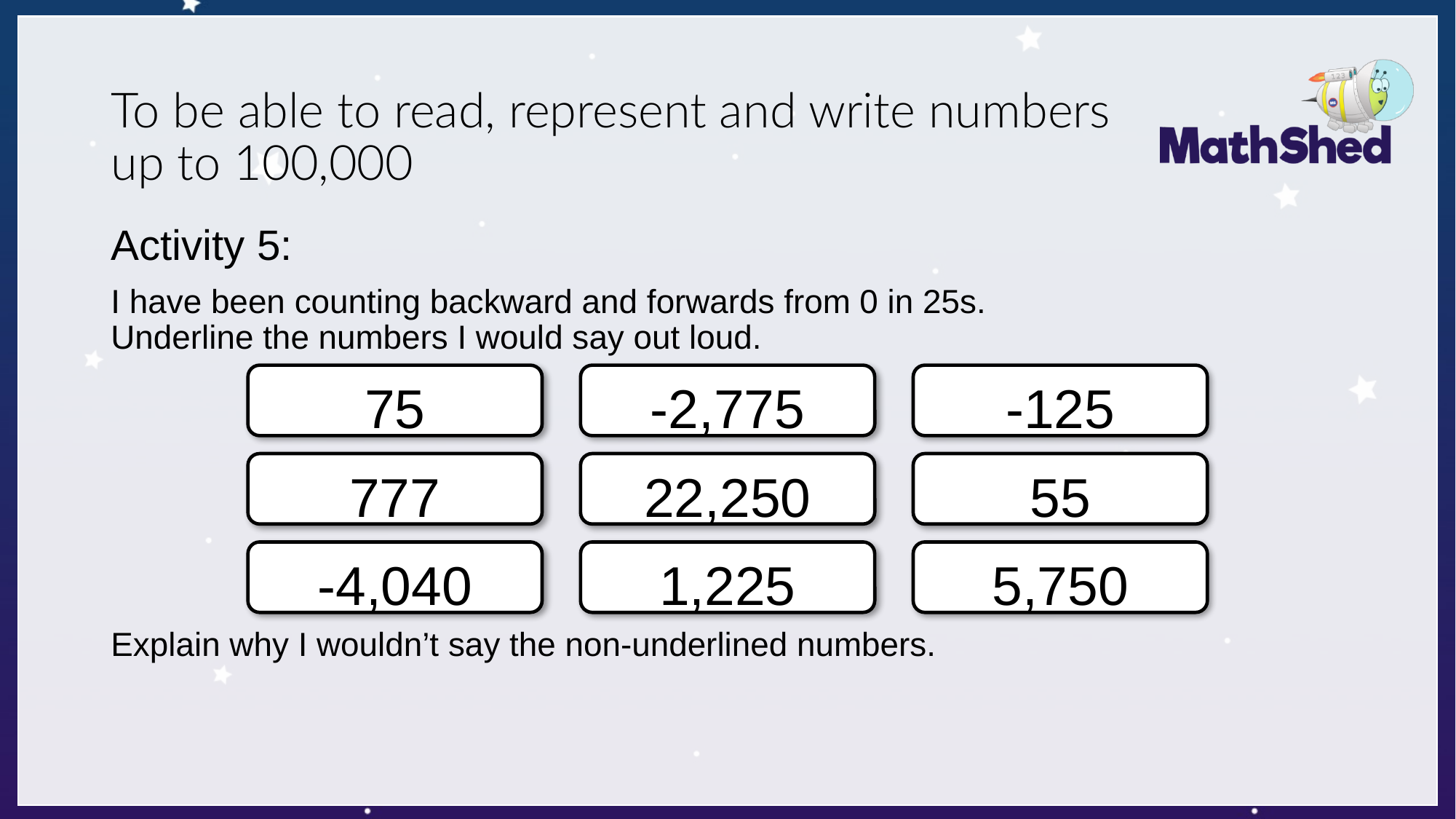

# To be able to read, represent and write numbers up to 100,000
Activity 5:
I have been counting backward and forwards from 0 in 25s.
Underline the numbers I would say out loud.

Explain why I wouldn’t say the non-underlined numbers.

75
-2,775
-125
777
22,250
55
-4,040
1,225
5,750